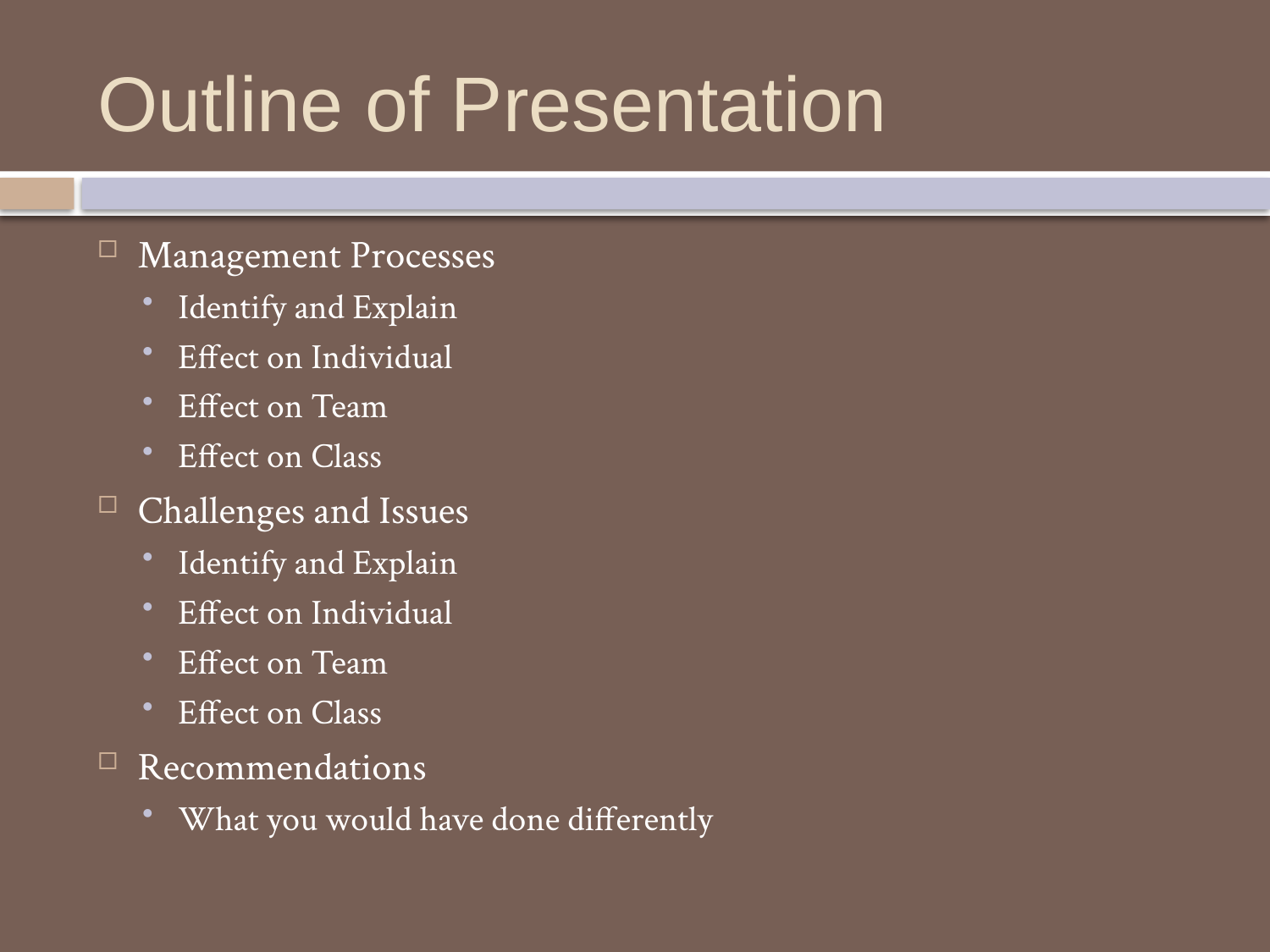

# Outline of Presentation
Management Processes
Identify and Explain
Effect on Individual
Effect on Team
Effect on Class
Challenges and Issues
Identify and Explain
Effect on Individual
Effect on Team
Effect on Class
Recommendations
What you would have done differently